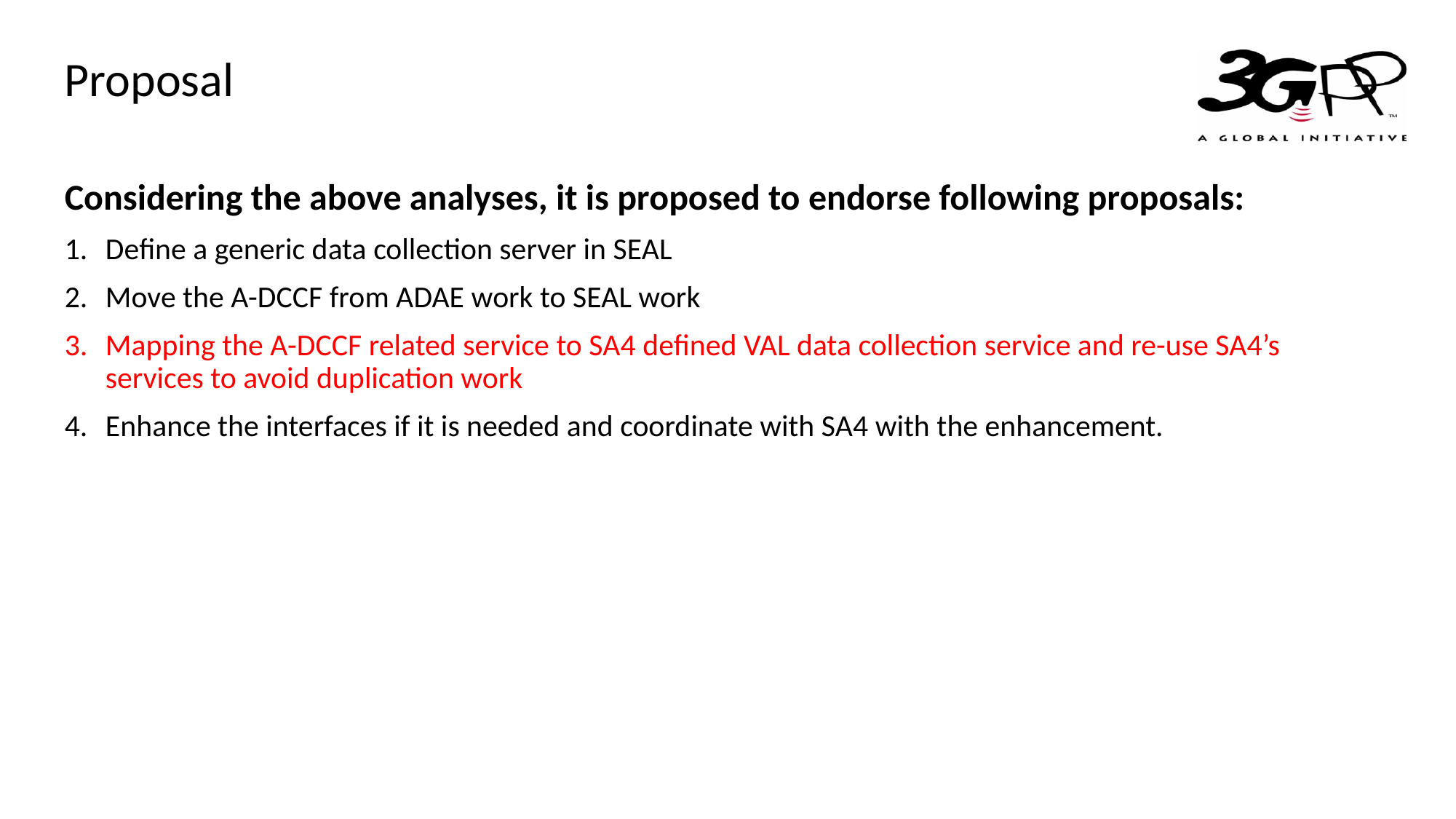

# Proposal
Considering the above analyses, it is proposed to endorse following proposals:
Define a generic data collection server in SEAL
Move the A-DCCF from ADAE work to SEAL work
Mapping the A-DCCF related service to SA4 defined VAL data collection service and re-use SA4’s services to avoid duplication work
Enhance the interfaces if it is needed and coordinate with SA4 with the enhancement.